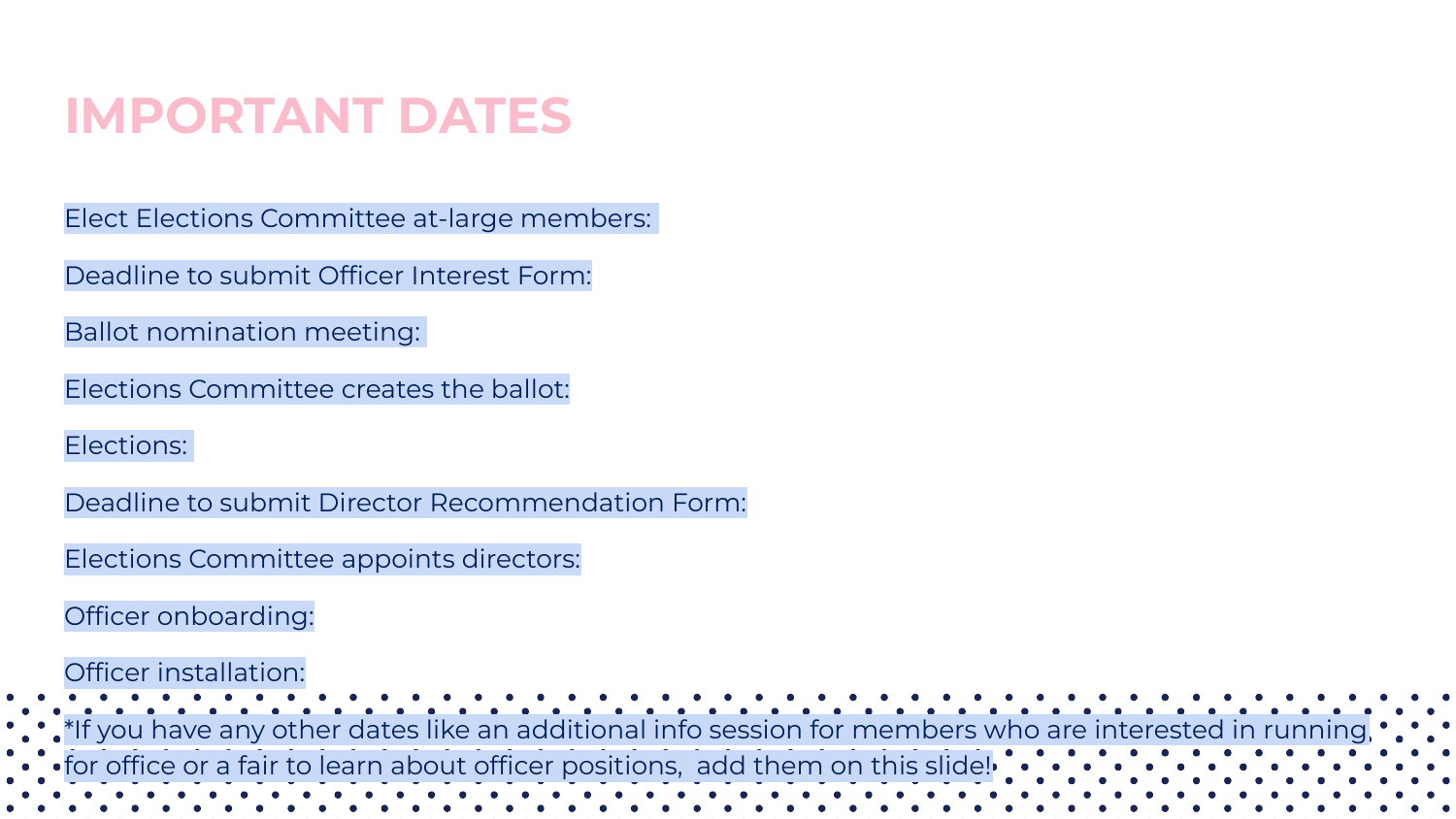

# IMPORTANT DATES
Elect Elections Committee at-large members:
Deadline to submit Officer Interest Form:
Ballot nomination meeting:
Elections Committee creates the ballot:
Elections:
Deadline to submit Director Recommendation Form:
Elections Committee appoints directors:
Officer onboarding:
Officer installation:
*If you have any other dates like an additional info session for members who are interested in running for office or a fair to learn about officer positions,  add them on this slide!